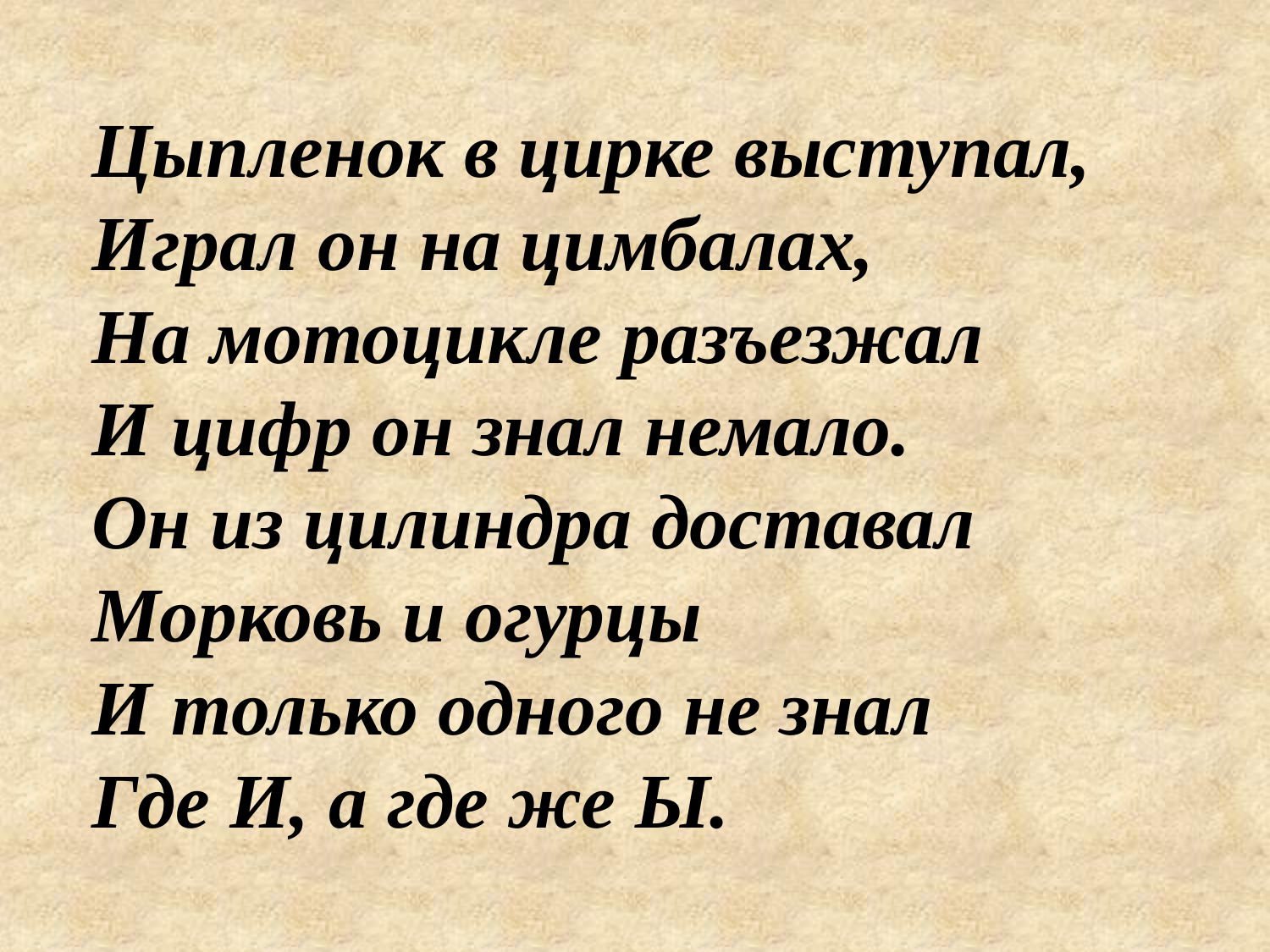

Цыпленок в цирке выступал,
Играл он на цимбалах,
На мотоцикле разъезжал
И цифр он знал немало.
Он из цилиндра доставал
Морковь и огурцы
И только одного не знал
Где И, а где же Ы.